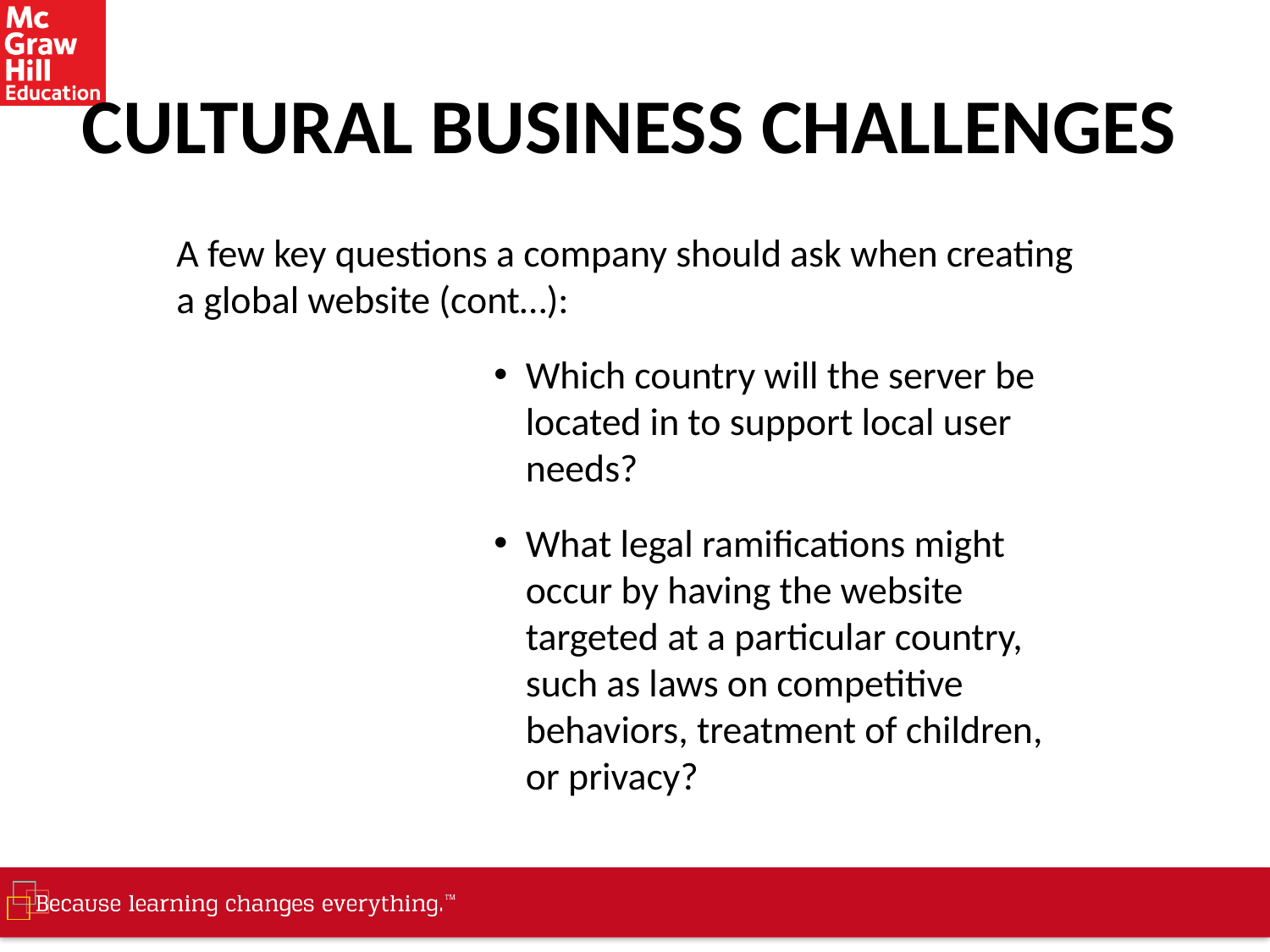

# CULTURAL BUSINESS CHALLENGES
A few key questions a company should ask when creating a global website (cont…):
Which country will the server be located in to support local user needs?
What legal ramifications might occur by having the website targeted at a particular country, such as laws on competitive behaviors, treatment of children, or privacy?